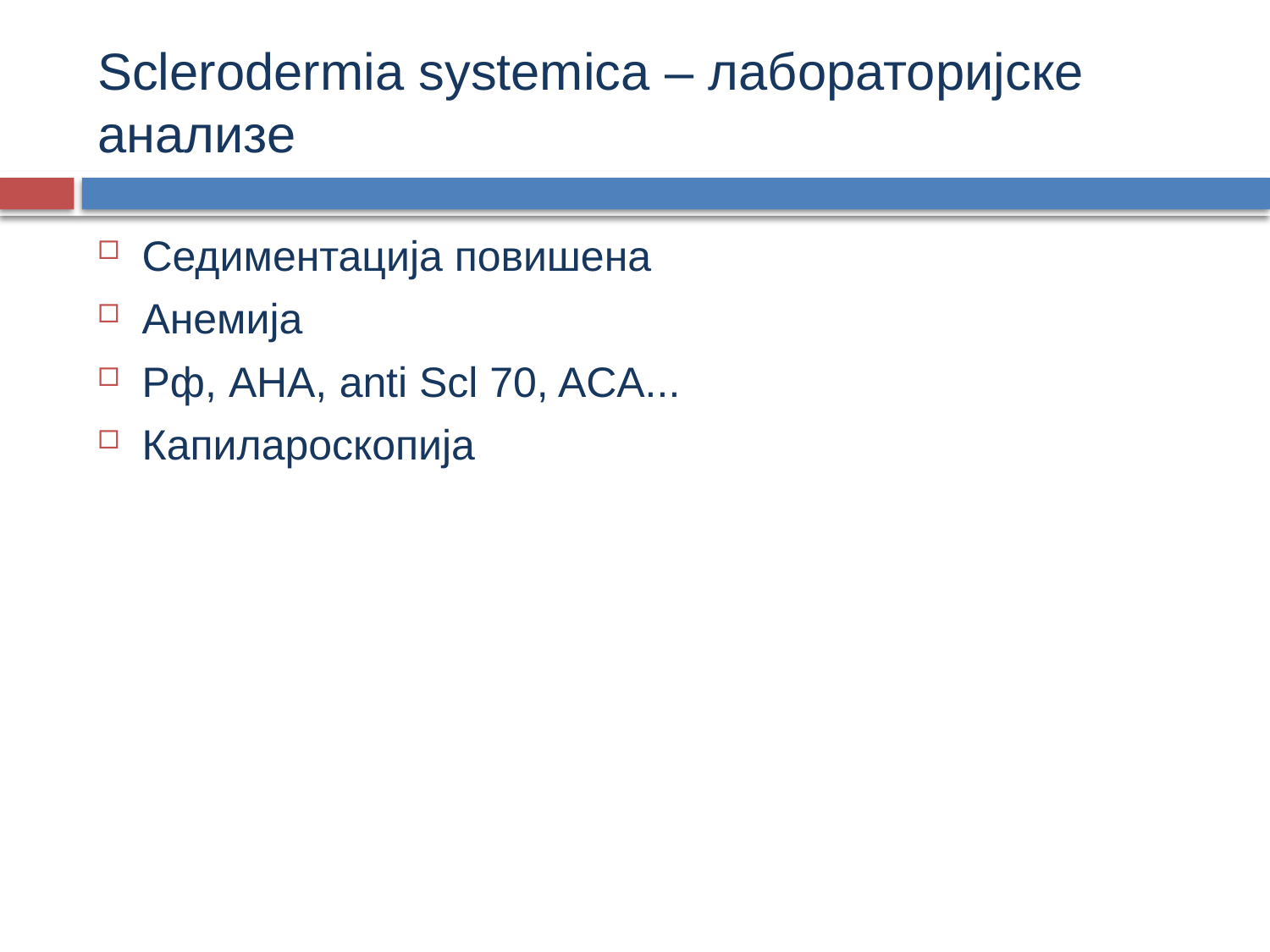

# Sclerodermia systemica – лабораторијске анализе
Седиментација повишена
Анемија
Рф, АНА, anti Scl 70, ACA...
Капилароскопија